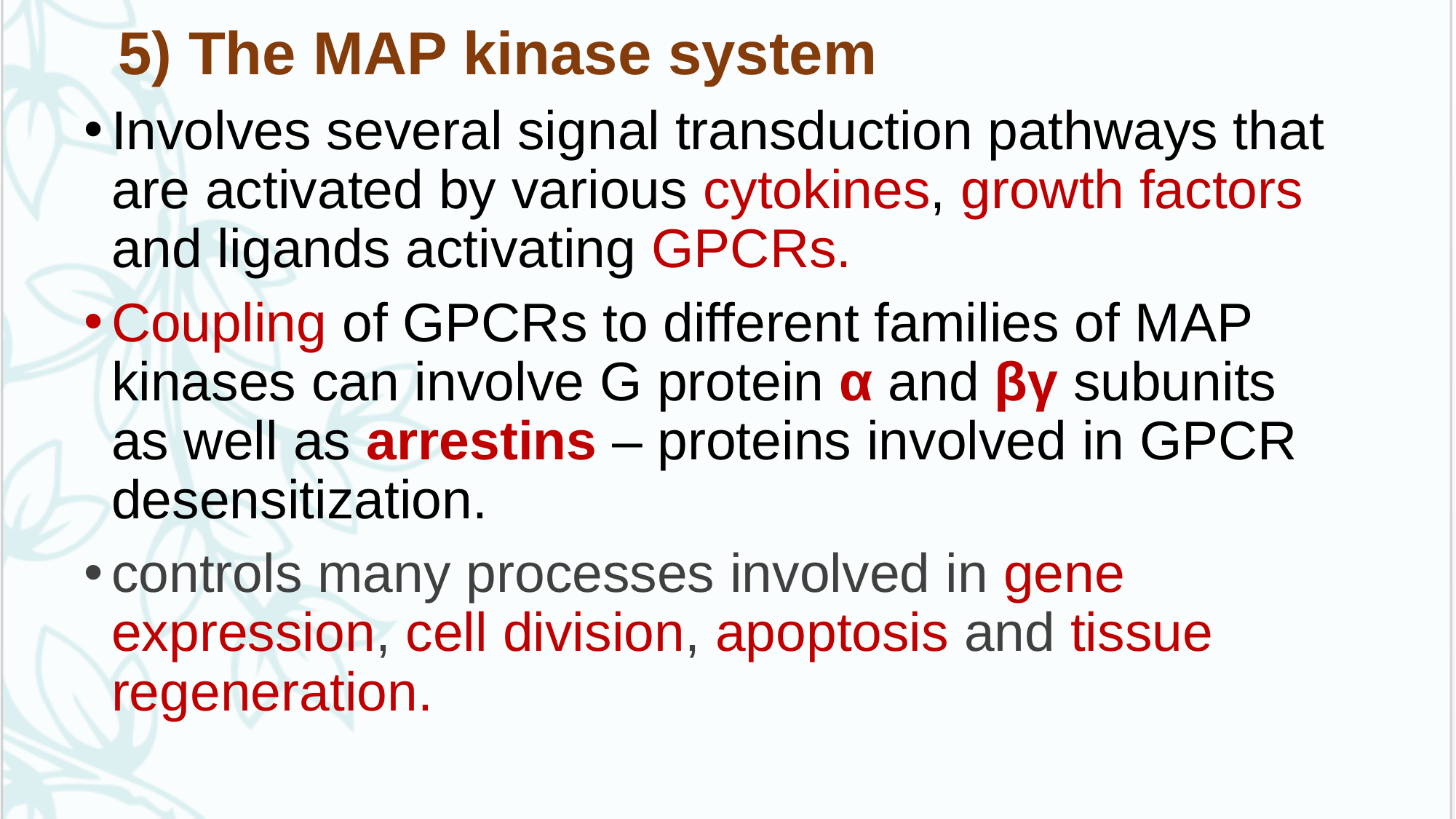

5) The MAP kinase system
Involves several signal transduction pathways that are activated by various cytokines, growth factors and ligands activating GPCRs.
Coupling of GPCRs to different families of MAP kinases can involve G protein α and βγ subunits as well as arrestins – proteins involved in GPCR desensitization.
controls many processes involved in gene expression, cell division, apoptosis and tissue regeneration.

# .